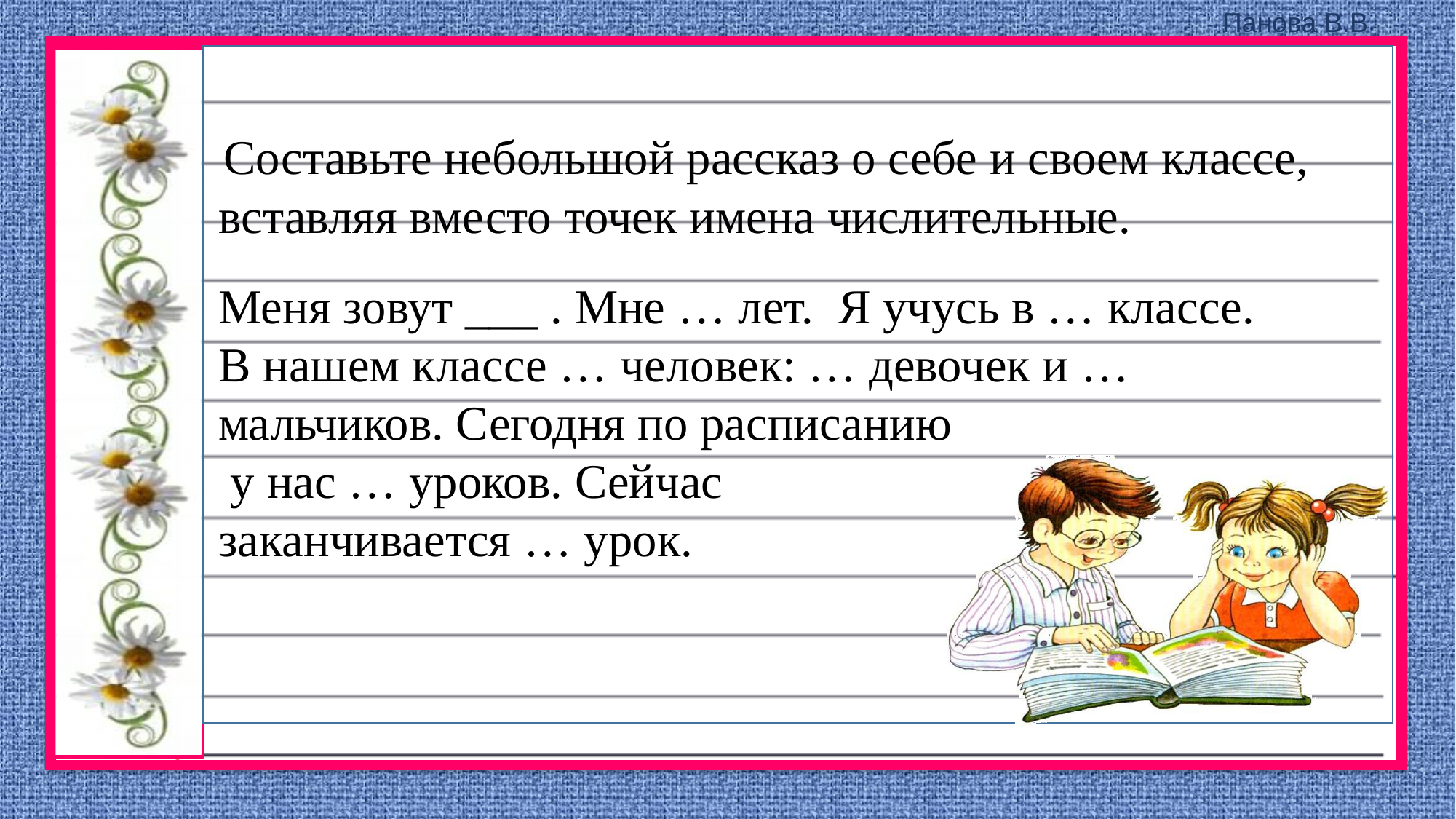

Составьте небольшой рассказ о себе и своем классе, вставляя вместо точек имена числительные.

Меня зовут ___ . Мне … лет.  Я учусь в … классе.
В нашем классе … человек: … девочек и …
мальчиков. Сегодня по расписанию
 у нас … уроков. Сейчас
заканчивается … урок.